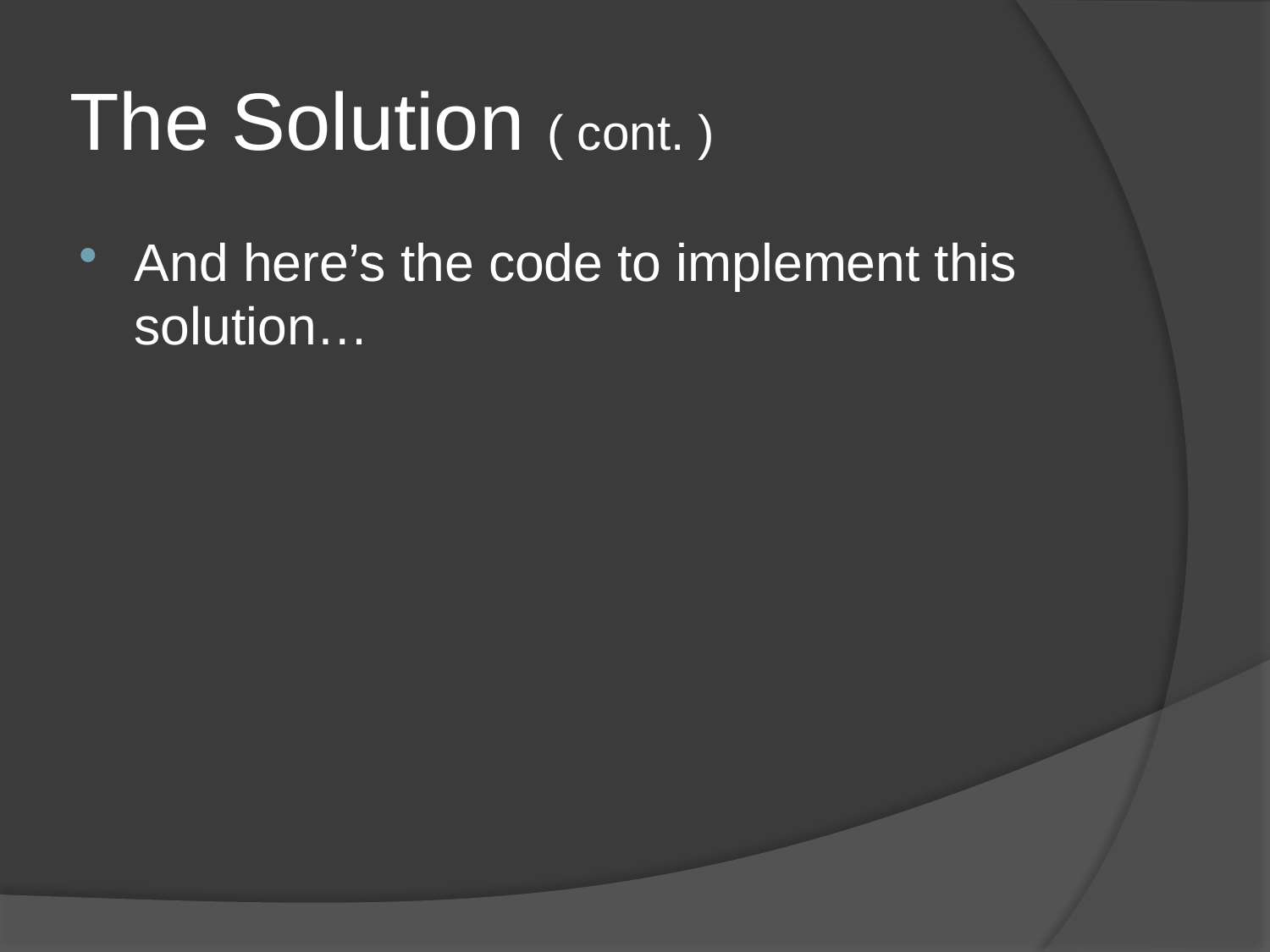

# The Solution ( cont. )
And here’s the code to implement this solution…